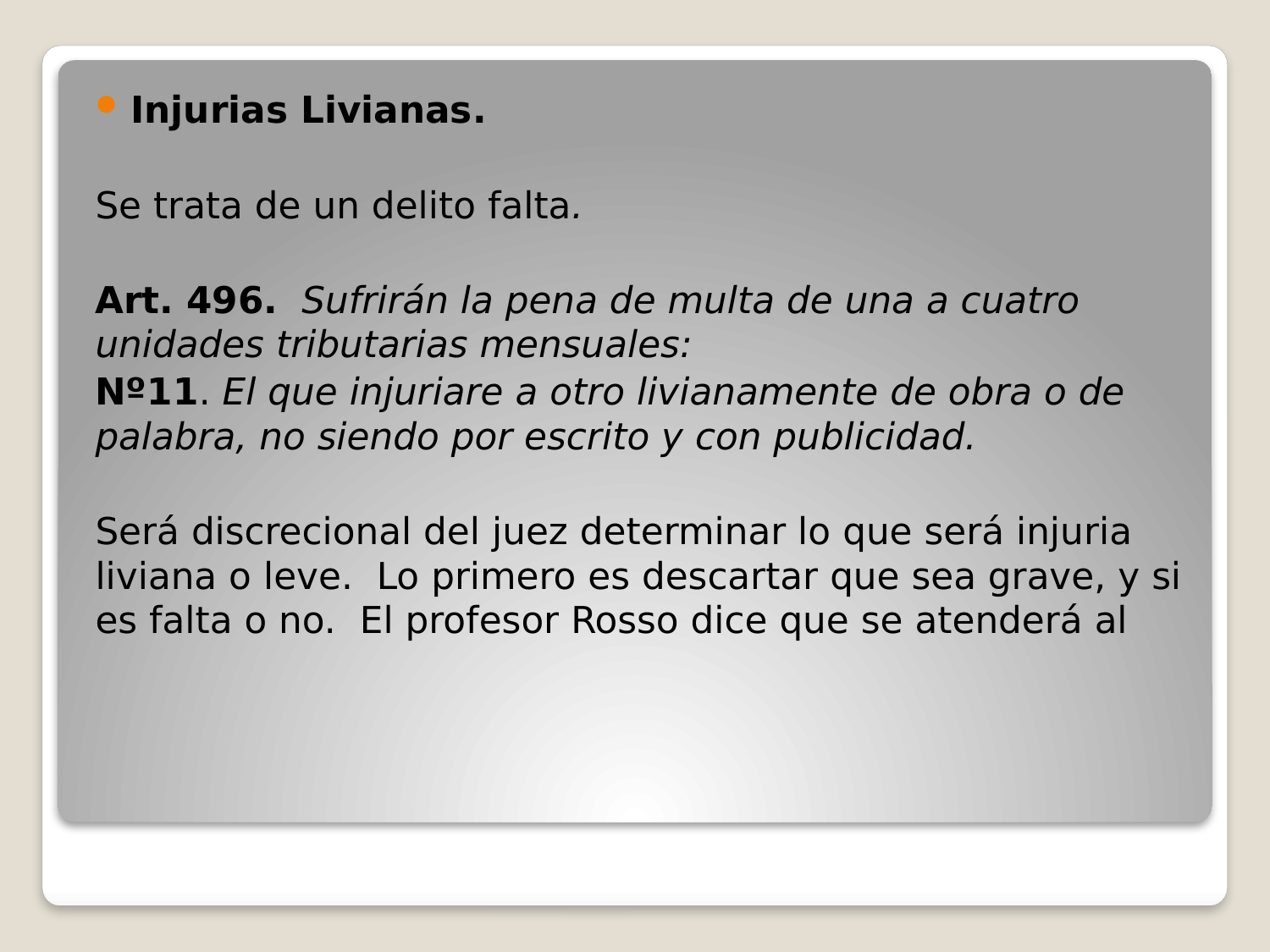

Injurias Livianas.

Se trata de un delito falta.

Art. 496.  Sufrirán la pena de multa de una a cuatro unidades tributarias mensuales:
Nº11. El que injuriare a otro livianamente de obra o de palabra, no siendo por escrito y con publicidad.

Será discrecional del juez determinar lo que será injuria liviana o leve.  Lo primero es descartar que sea grave, y si es falta o no.  El profesor Rosso dice que se atenderá al
#